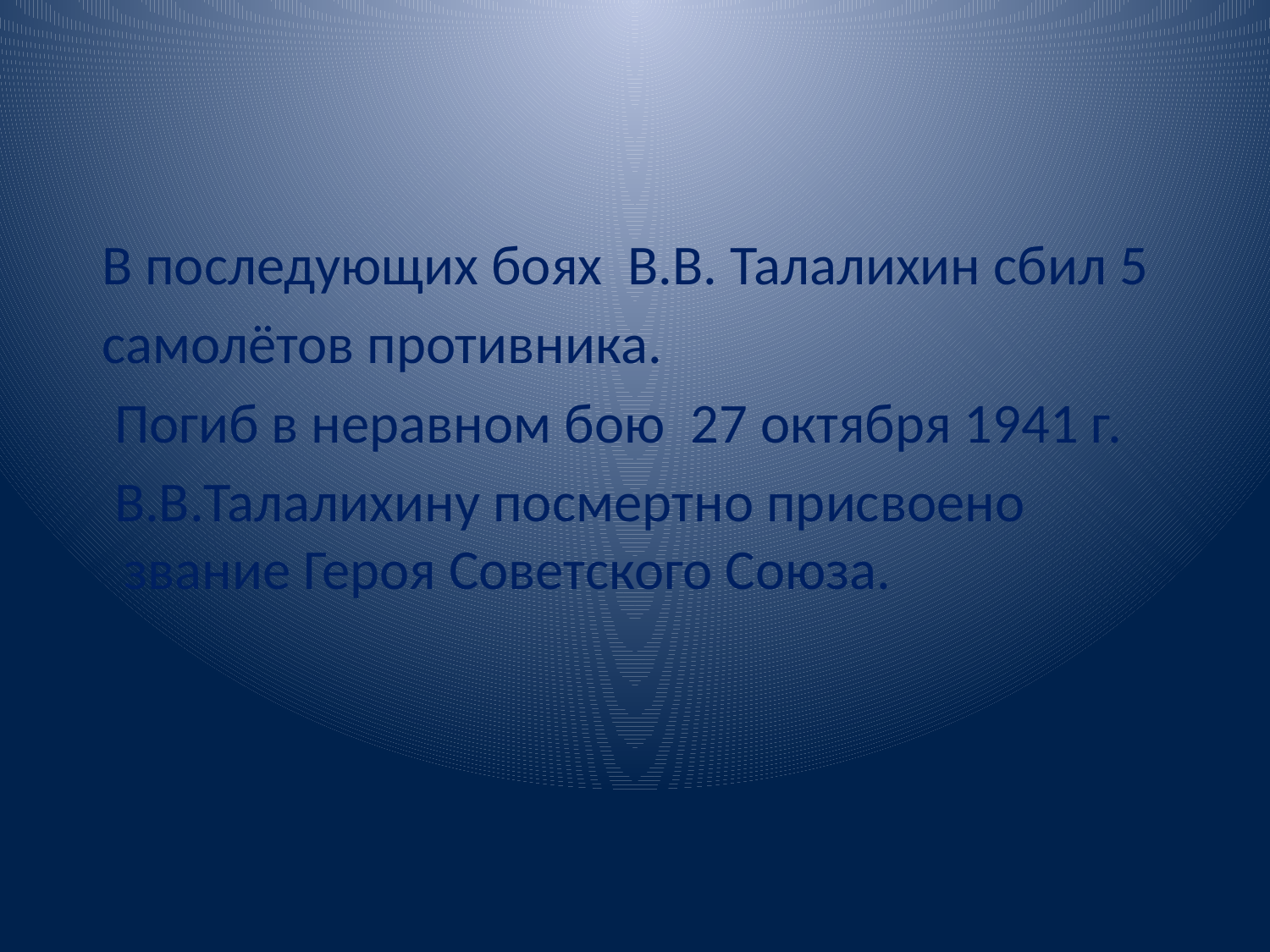

#
  В последующих боях  В.В. Талалихин сбил 5
  самолётов противника.
   Погиб в неравном бою  27 октября 1941 г.
   В.В.Талалихину посмертно присвоено  звание Героя Советского Союза.